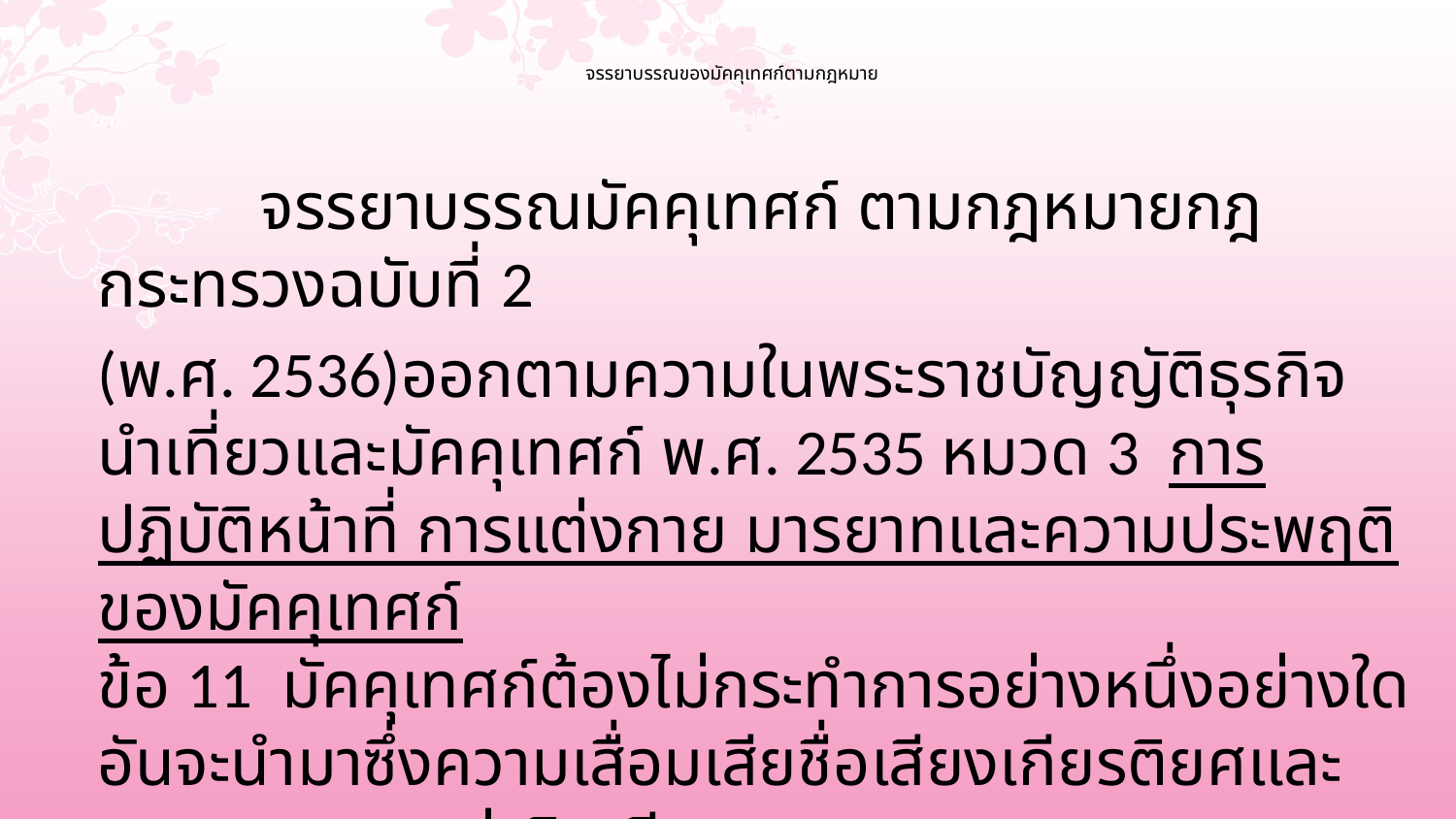

# จรรยาบรรณของมัคคุเทศก์ตามกฎหมาย
		 จรรยาบรรณมัคคุเทศก์ ตามกฎหมายกฎกระทรวงฉบับที่ 2
	(พ.ศ. 2536)ออกตามความในพระราชบัญญัติธุรกิจนำเที่ยวและมัคคุเทศก์ พ.ศ. 2535 หมวด 3  การปฏิบัติหน้าที่ การแต่งกาย มารยาทและความประพฤติของมัคคุเทศก์
ข้อ 11  มัคคุเทศก์ต้องไม่กระทำการอย่างหนึ่งอย่างใดอันจะนำมาซึ่งความเสื่อมเสียชื่อเสียงเกียรติยศและจรรยาบรรณแห่งวิชาชีพ